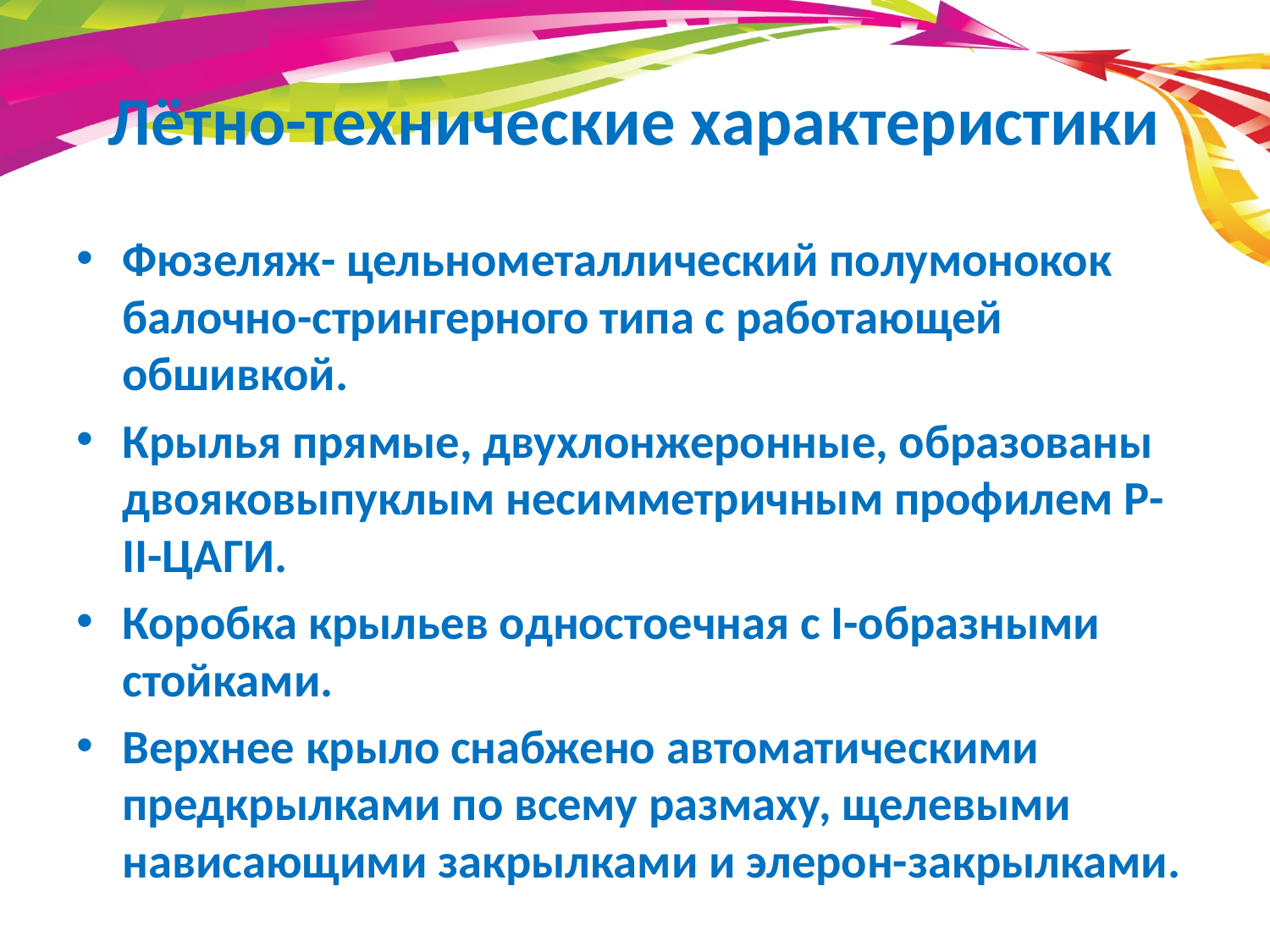

# Лётно-технические характеристики
Фюзеляж- цельнометаллический полумонокок балочно-стрингерного типа с работающей обшивкой.
Крылья прямые, двухлонжеронные, образованы двояковыпуклым несимметричным профилем Р-II-ЦАГИ.
Коробка крыльев одностоечная с I-образными стойками.
Верхнее крыло снабжено автоматическими предкрылками по всему размаху, щелевыми нависающими закрылками и элерон-закрылками.